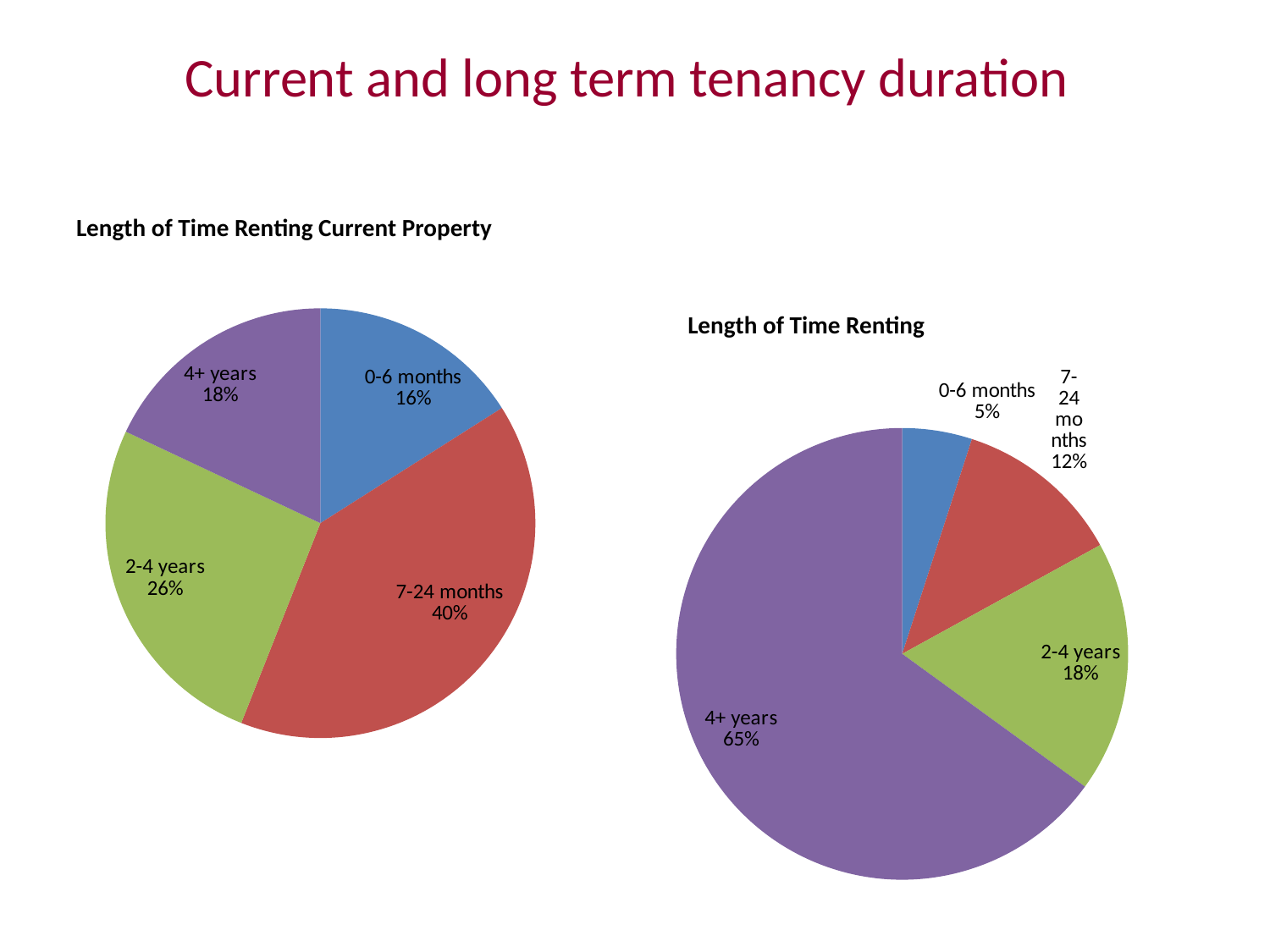

# Current and long term tenancy duration
Length of Time Renting Current Property

### Chart

| Category | Sales |
|---|---|
| 0-6 months | 16.0 |
| 7-24 months | 40.0 |
| 2-4 years | 26.0 |
| 4+ years | 18.0 |
Length of Time Renting

### Chart

| Category | Sales |
|---|---|
| 0-6 months | 5.0 |
| 7-24 months | 12.0 |
| 2-4 years | 18.0 |
| 4+ years | 65.0 |